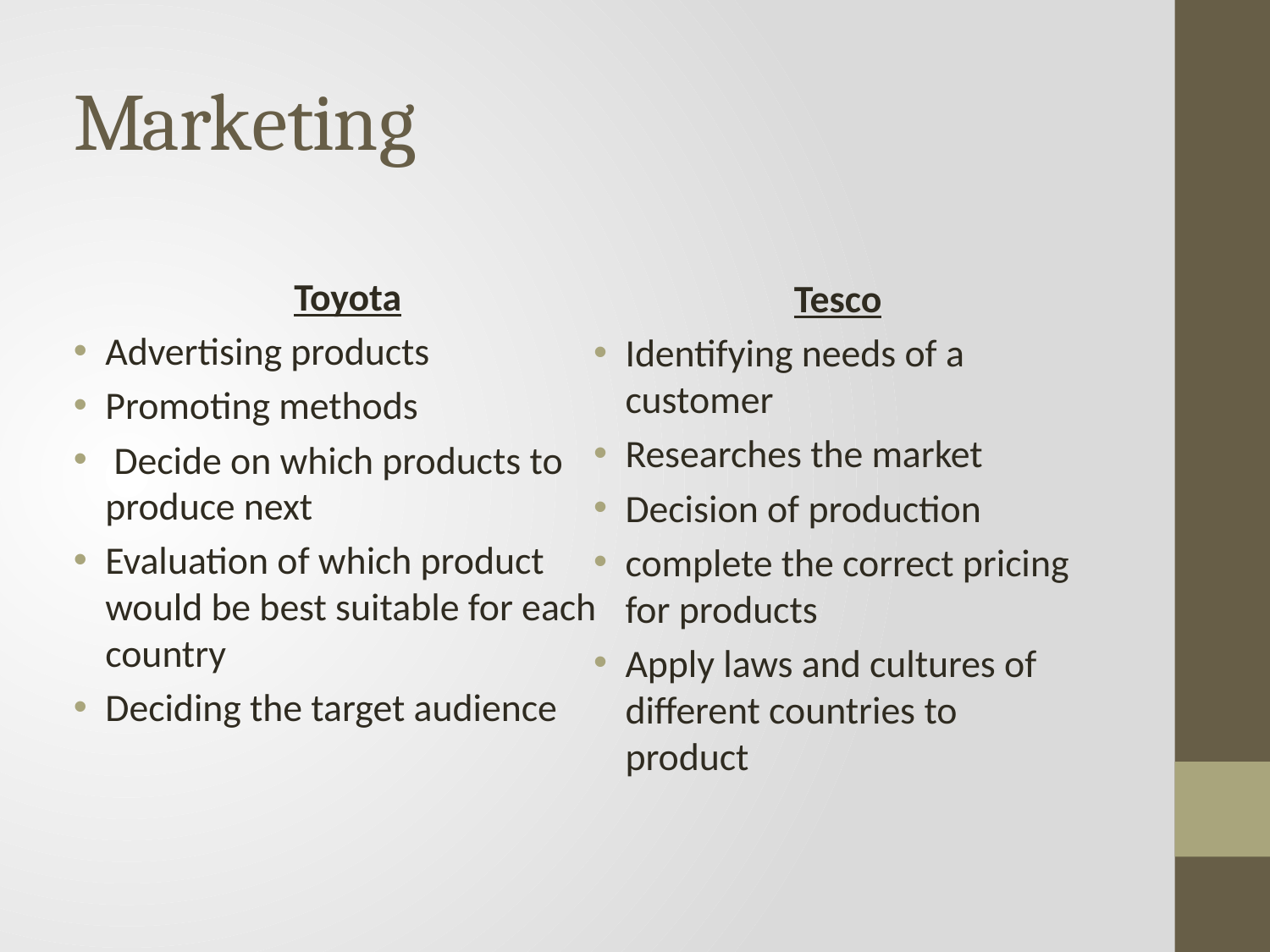

# Marketing
Toyota
Advertising products
Promoting methods
 Decide on which products to produce next
Evaluation of which product would be best suitable for each country
Deciding the target audience

Tesco
Identifying needs of a customer
Researches the market
Decision of production
complete the correct pricing for products
Apply laws and cultures of different countries to product